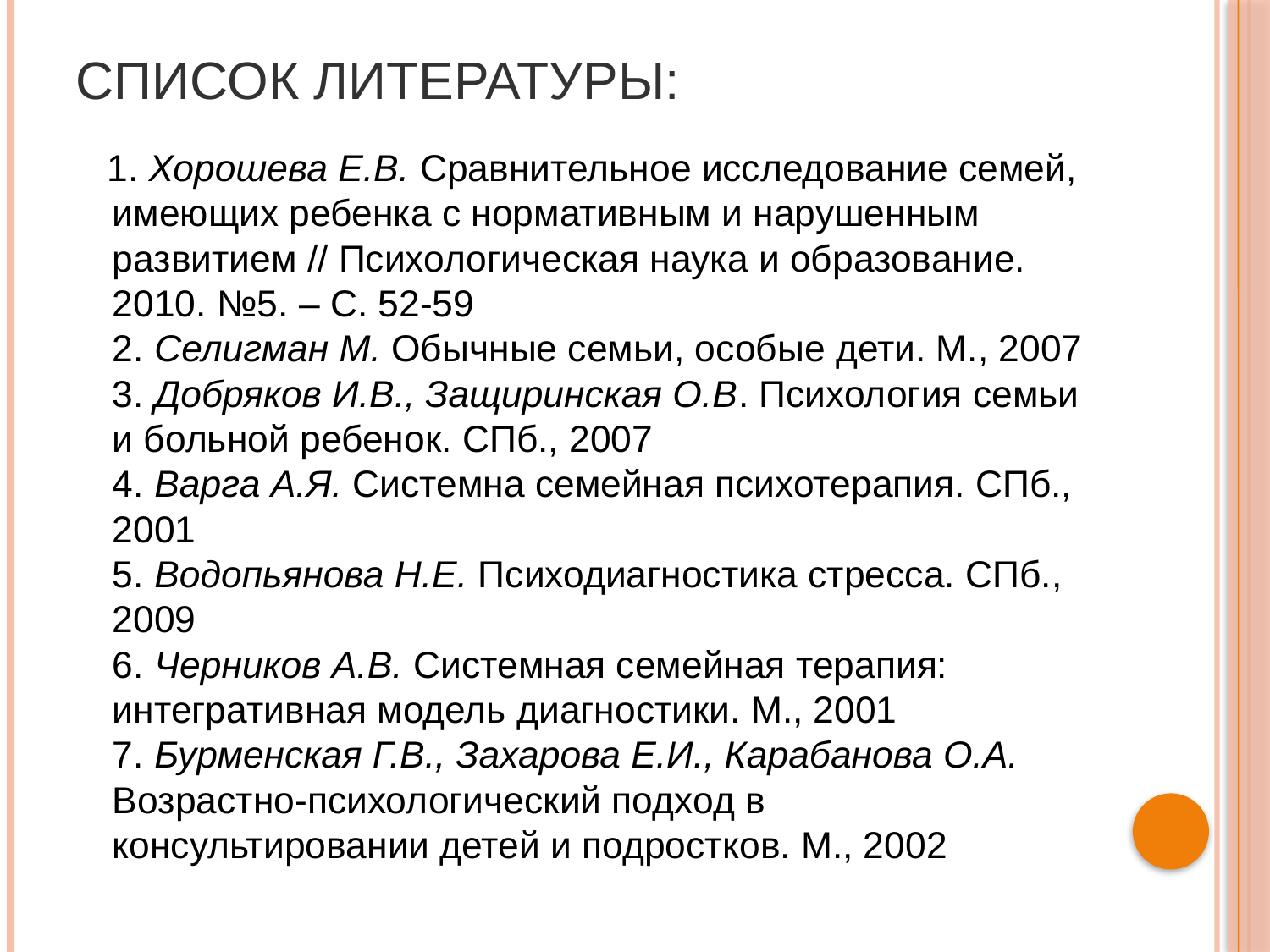

# Список литературы:
   1. Хорошева Е.В. Сравнительное исследование семей, имеющих ребенка с нормативным и нарушенным развитием // Психологическая наука и образование. 2010. №5. – C. 52-59
2. Селигман М. Обычные семьи, особые дети. М., 2007
3. Добряков И.В., Защиринская О.В. Психология семьи и больной ребенок. СПб., 2007
4. Варга А.Я. Системна семейная психотерапия. СПб., 2001
5. Водопьянова Н.Е. Психодиагностика стресса. СПб., 2009
6. Черников А.В. Системная семейная терапия: интегративная модель диагностики. М., 2001
7. Бурменская Г.В., Захарова Е.И., Карабанова О.А. Возрастно-психологический подход в консультировании детей и подростков. М., 2002